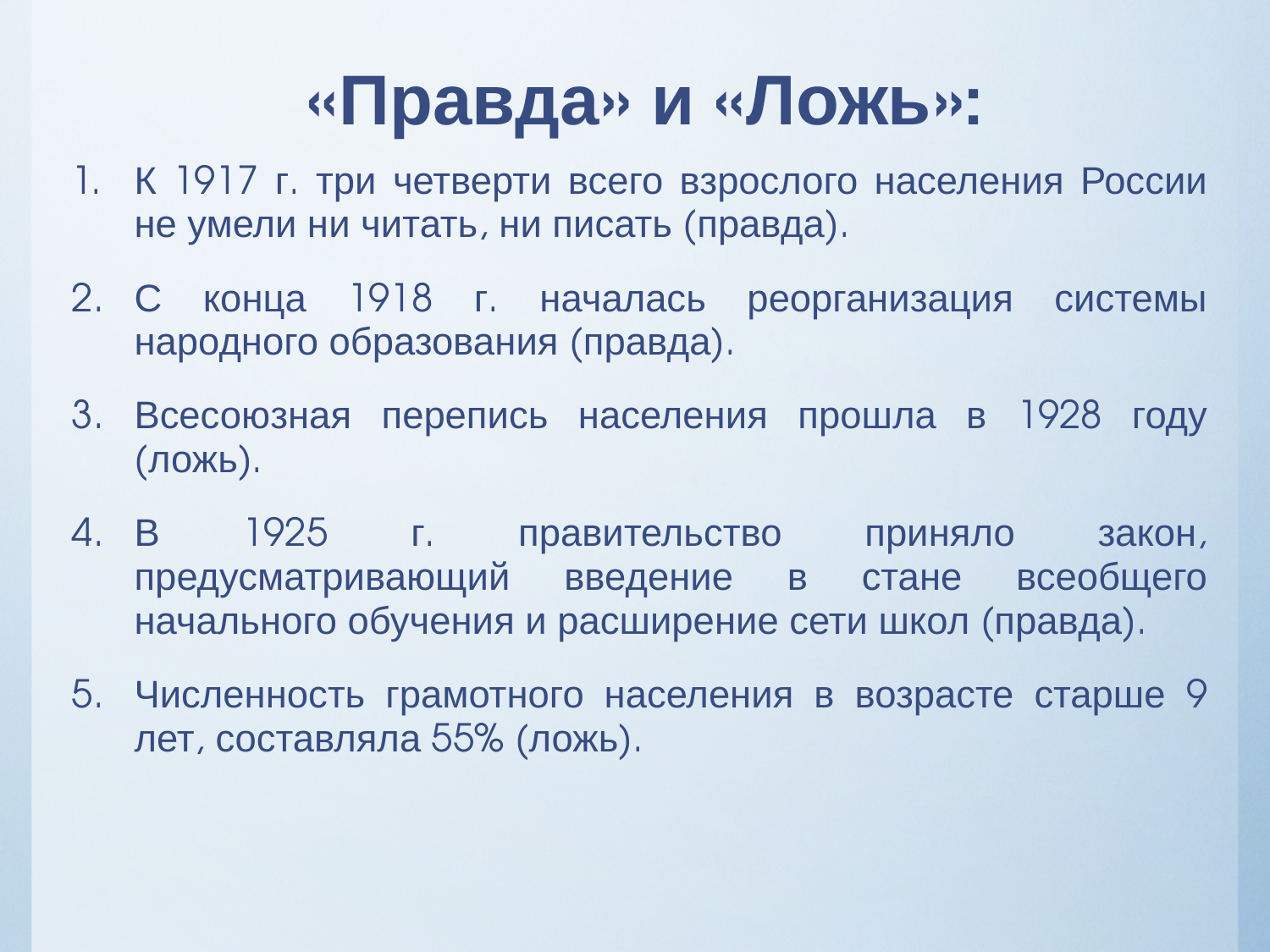

# «Правда» и «Ложь»:
К 1917 г. три четверти всего взрослого населения России не умели ни читать, ни писать (правда).
С конца 1918 г. началась реорганизация системы народного образования (правда).
Всесоюзная перепись населения прошла в 1928 году (ложь).
В 1925 г. правительство приняло закон, предусматривающий введение в стане всеобщего начального обучения и расширение сети школ (правда).
Численность грамотного населения в возрасте старше 9 лет, составляла 55% (ложь).